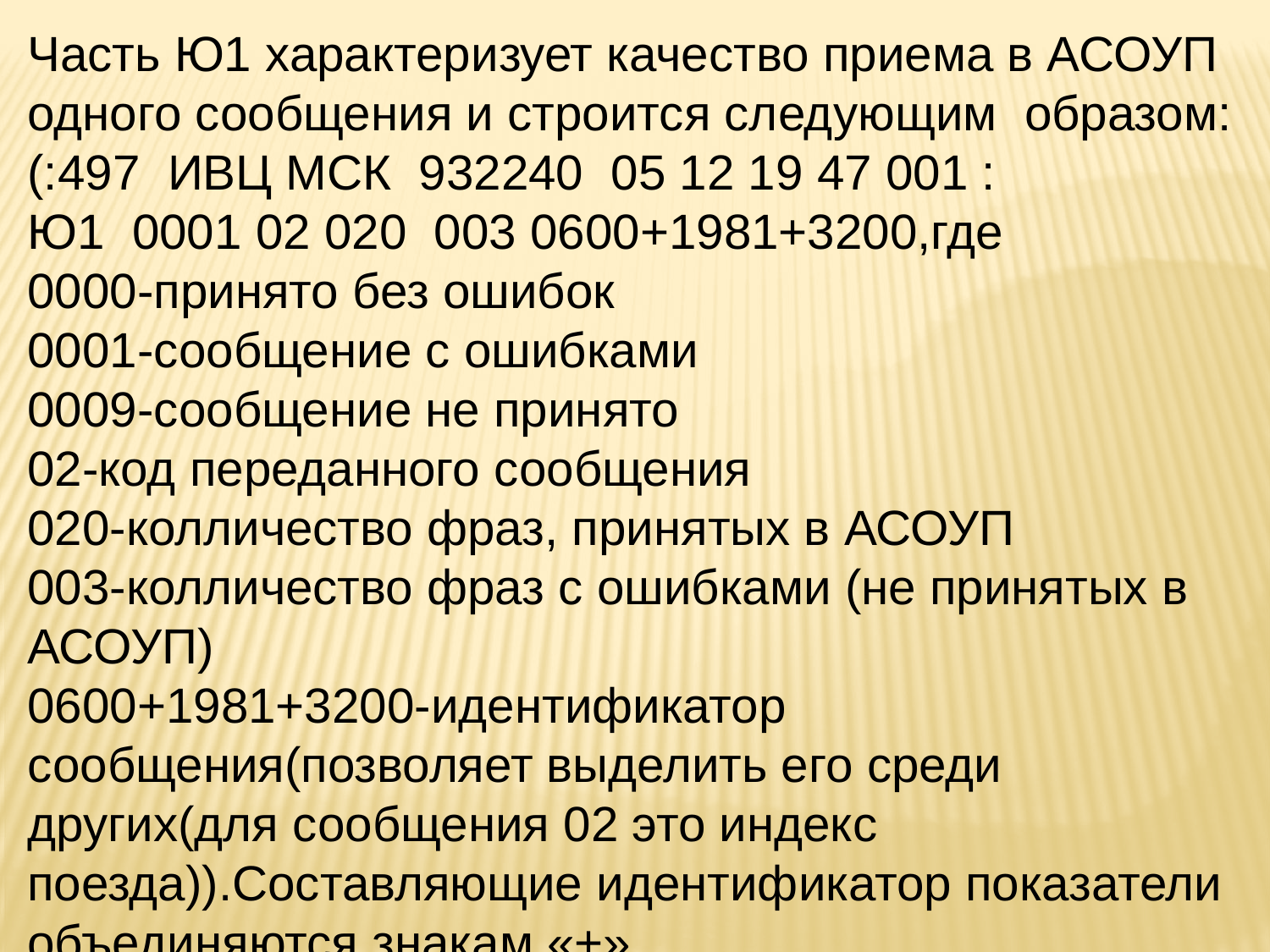

Часть Ю1 характеризует качество приема в АСОУП одного сообщения и строится следующим  образом:
(:497  ИВЦ МСК  932240  05 12 19 47 001 :
Ю1  0001 02 020  003 0600+1981+3200,где
0000-принято без ошибок
0001-сообщение с ошибками
0009-сообщение не принято
02-код переданного сообщения
020-колличество фраз, принятых в АСОУП
003-колличество фраз с ошибками (не принятых в АСОУП)
0600+1981+3200-идентификатор сообщения(позволяет выделить его среди других(для сообщения 02 это индекс поезда)).Составляющие идентификатор показатели объединяются знакам «+».